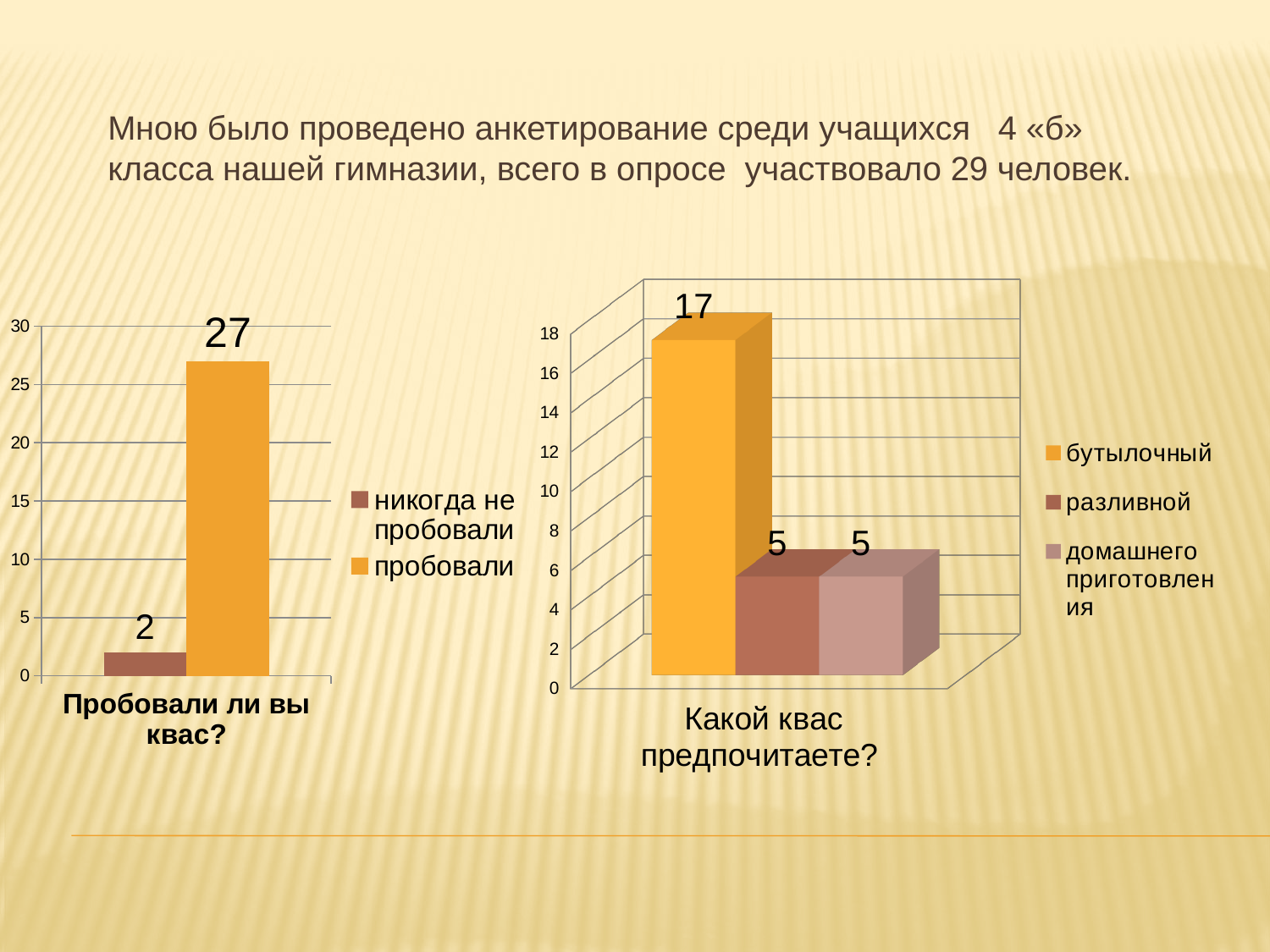

# Мною было проведено анкетирование среди учащихся   4 «б» класса нашей гимназии, всего в опросе  участвовало 29 человек.

[unsupported chart]

### Chart

| Category |  |  |
|---|---|---|
| Пробовали ли вы квас? | 2.0 | 27.0 |